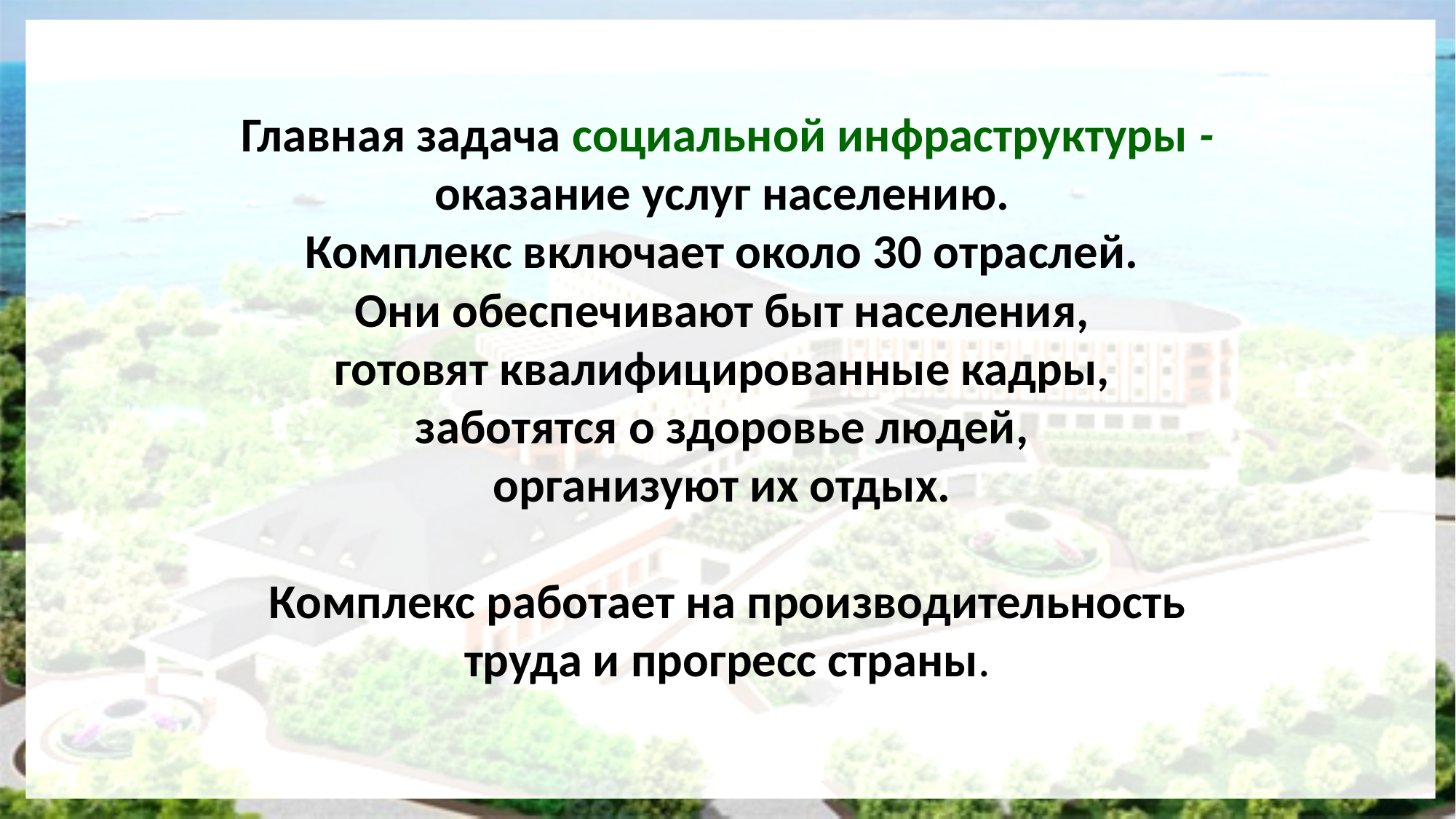

Главная задача социальной инфраструктуры - оказание ус­луг населению.
Комплекс включает около 30 отраслей.
Они обеспечивают быт населения,
готовят квалифицированные кадры,
заботятся о здоровье людей,
организуют их отдых.

Комплекс работает на производительность труда и прогресс страны.